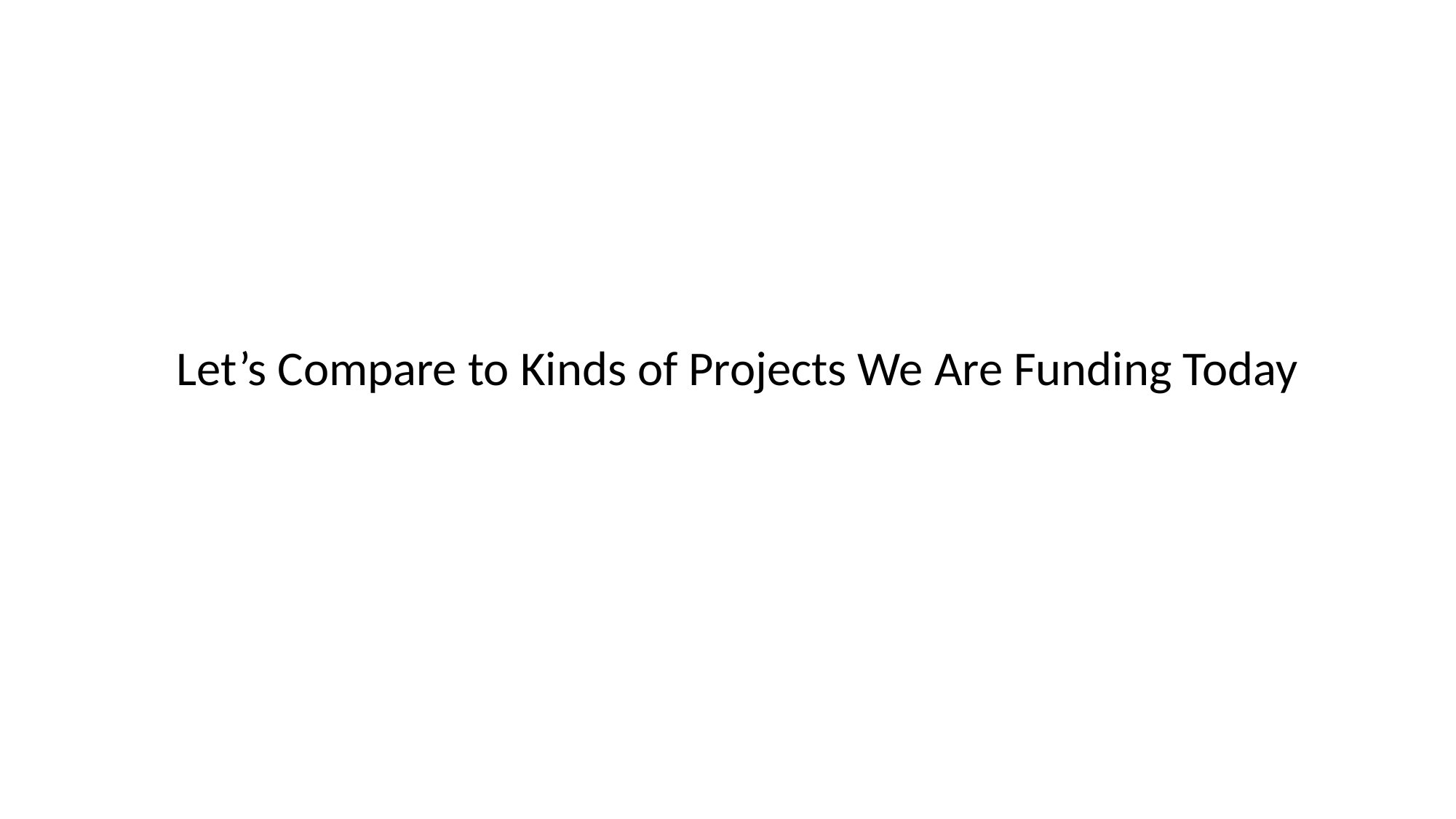

Let’s Compare to Kinds of Projects We Are Funding Today